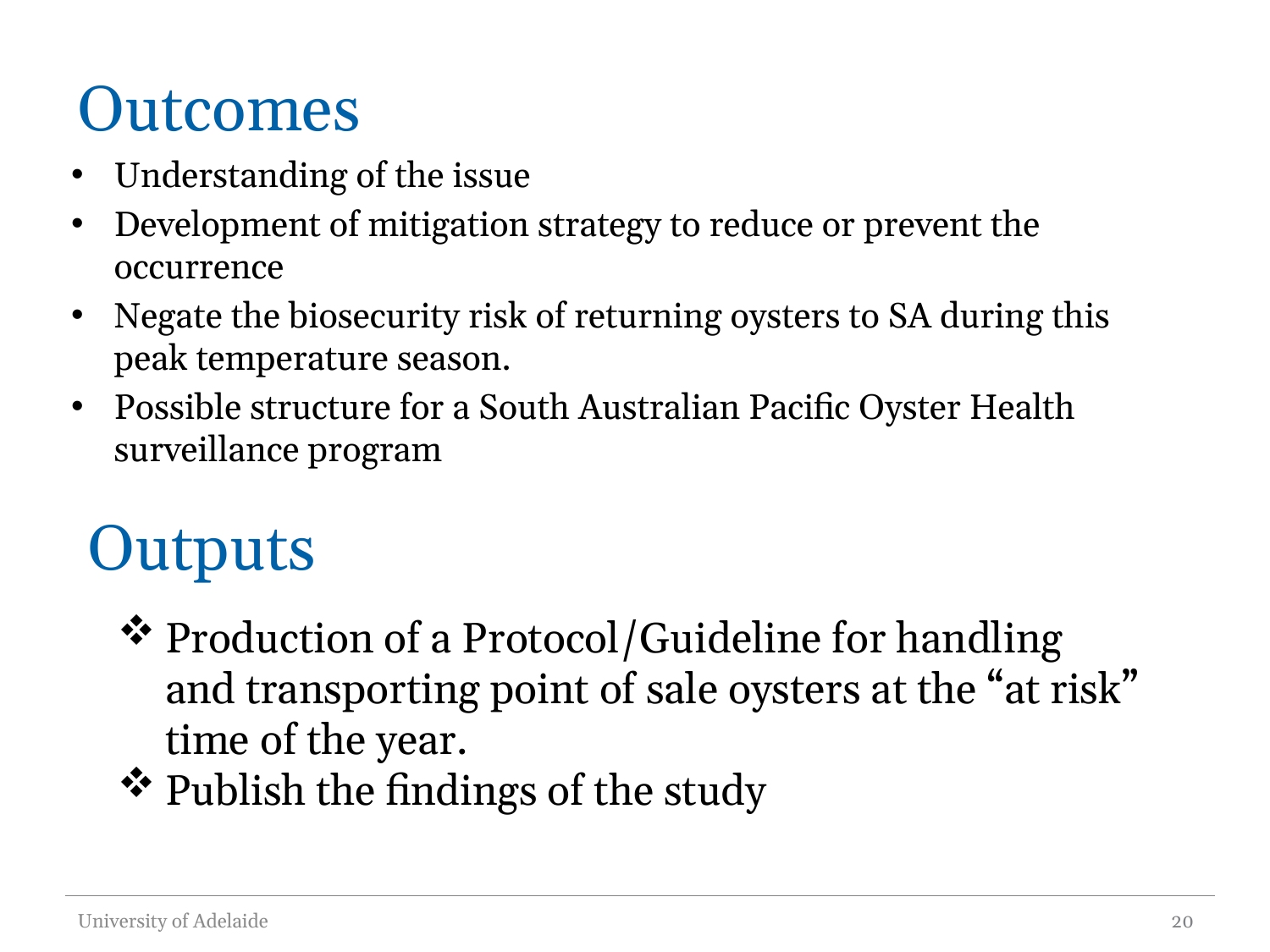

# Outcomes
Understanding of the issue
Development of mitigation strategy to reduce or prevent the occurrence
Negate the biosecurity risk of returning oysters to SA during this peak temperature season.
Possible structure for a South Australian Pacific Oyster Health surveillance program
Outputs
Production of a Protocol/Guideline for handling and transporting point of sale oysters at the “at risk” time of the year.
Publish the findings of the study
University of Adelaide
20